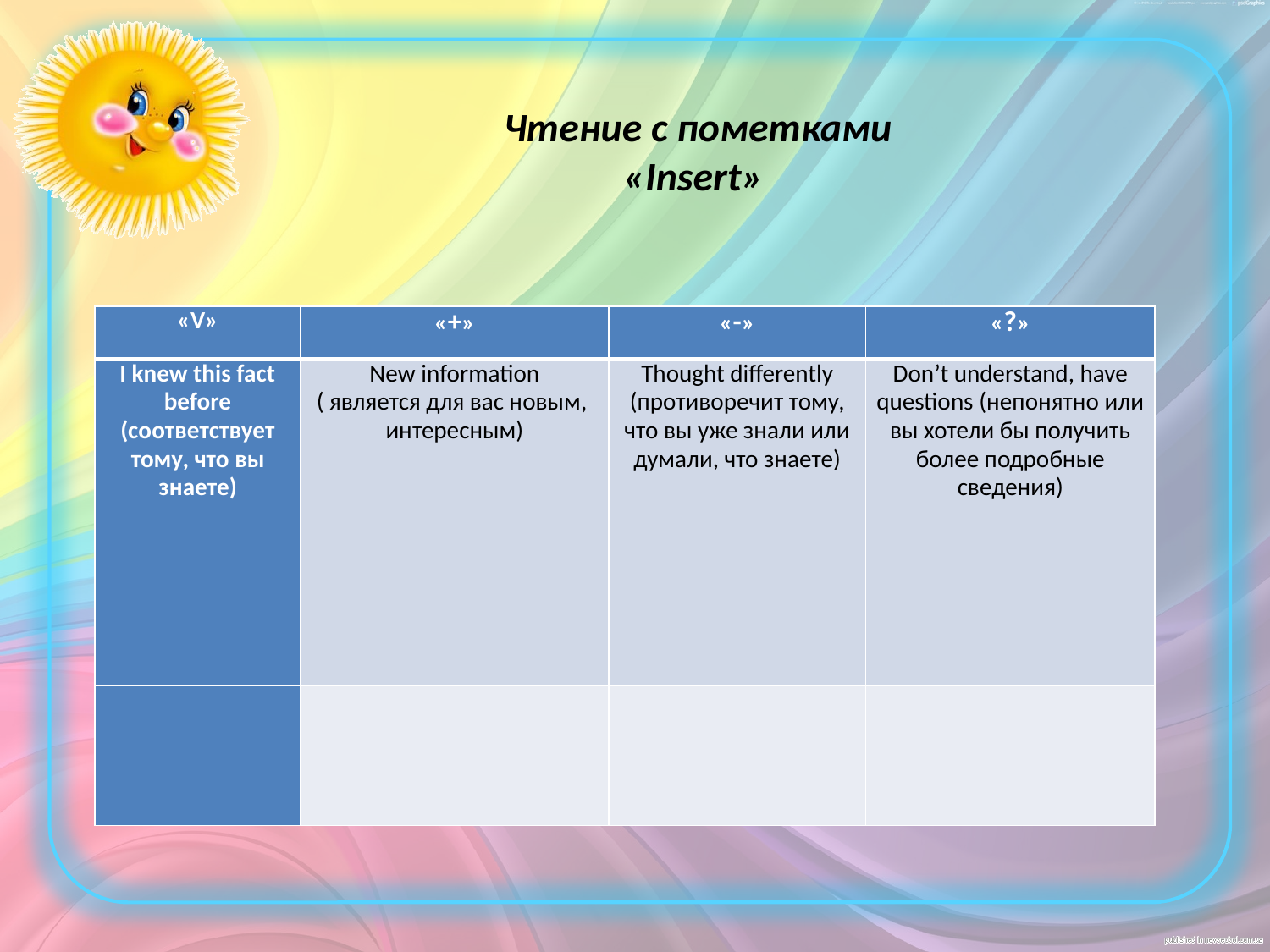

# Чтение с пометками «Insert»

| «V» | «+» | «-» | «?» |
| --- | --- | --- | --- |
| I knew this fact before (соответствует тому, что вы знаете) | New information ( является для вас новым, интересным) | Thought differently (противоречит тому, что вы уже знали или думали, что знаете) | Don’t understand, have questions (непонятно или вы хотели бы получить более подробные сведения) |
|  |  |  |  |